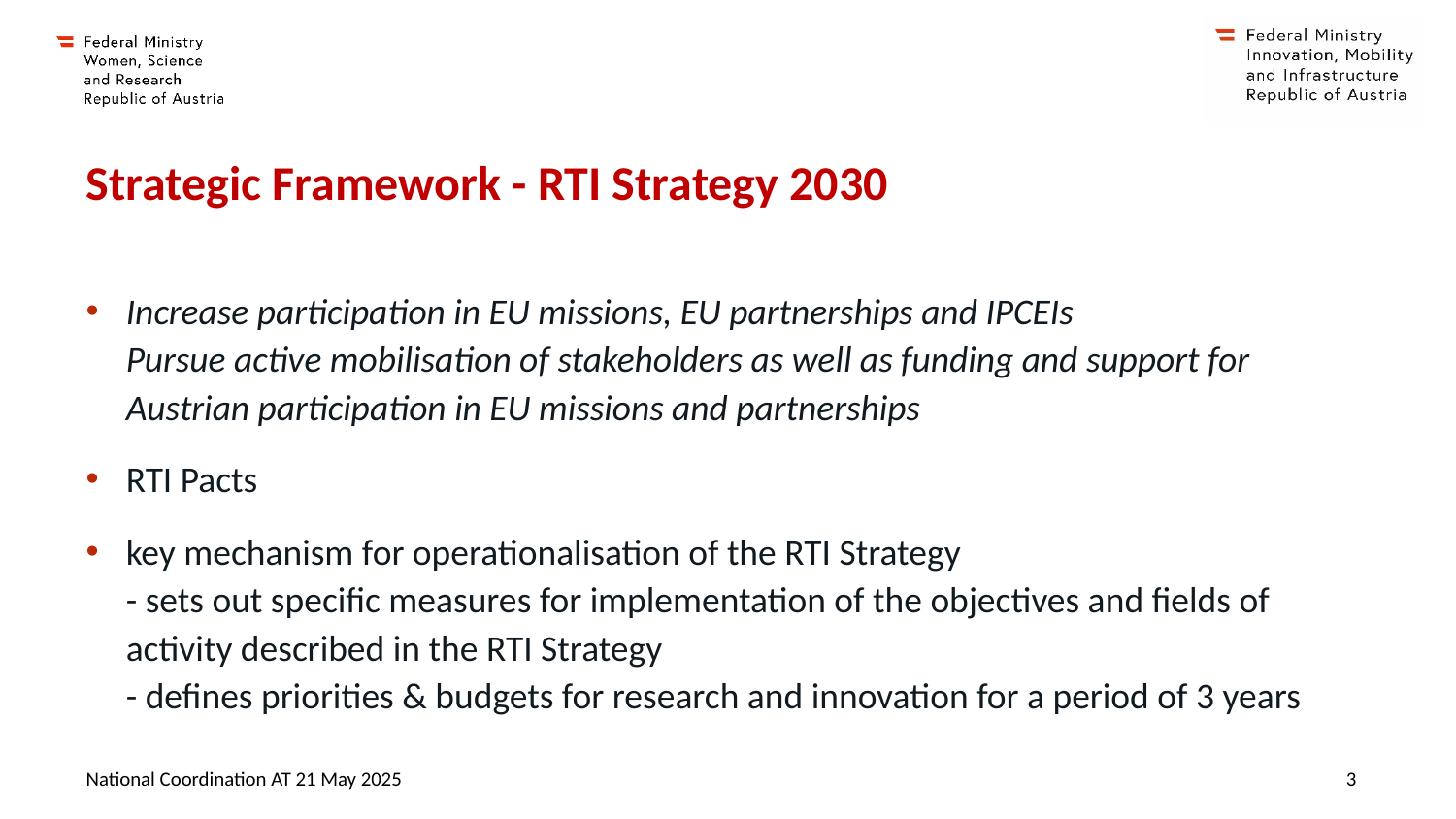

# Strategic Framework - RTI Strategy 2030
Increase participation in EU missions, EU partnerships and IPCEIs
Pursue active mobilisation of stakeholders as well as funding and support for
Austrian participation in EU missions and partnerships
RTI Pacts
key mechanism for operationalisation of the RTI Strategy
- sets out specific measures for implementation of the objectives and fields of activity described in the RTI Strategy
- defines priorities & budgets for research and innovation for a period of 3 years

National Coordination AT 21 May 2025
3